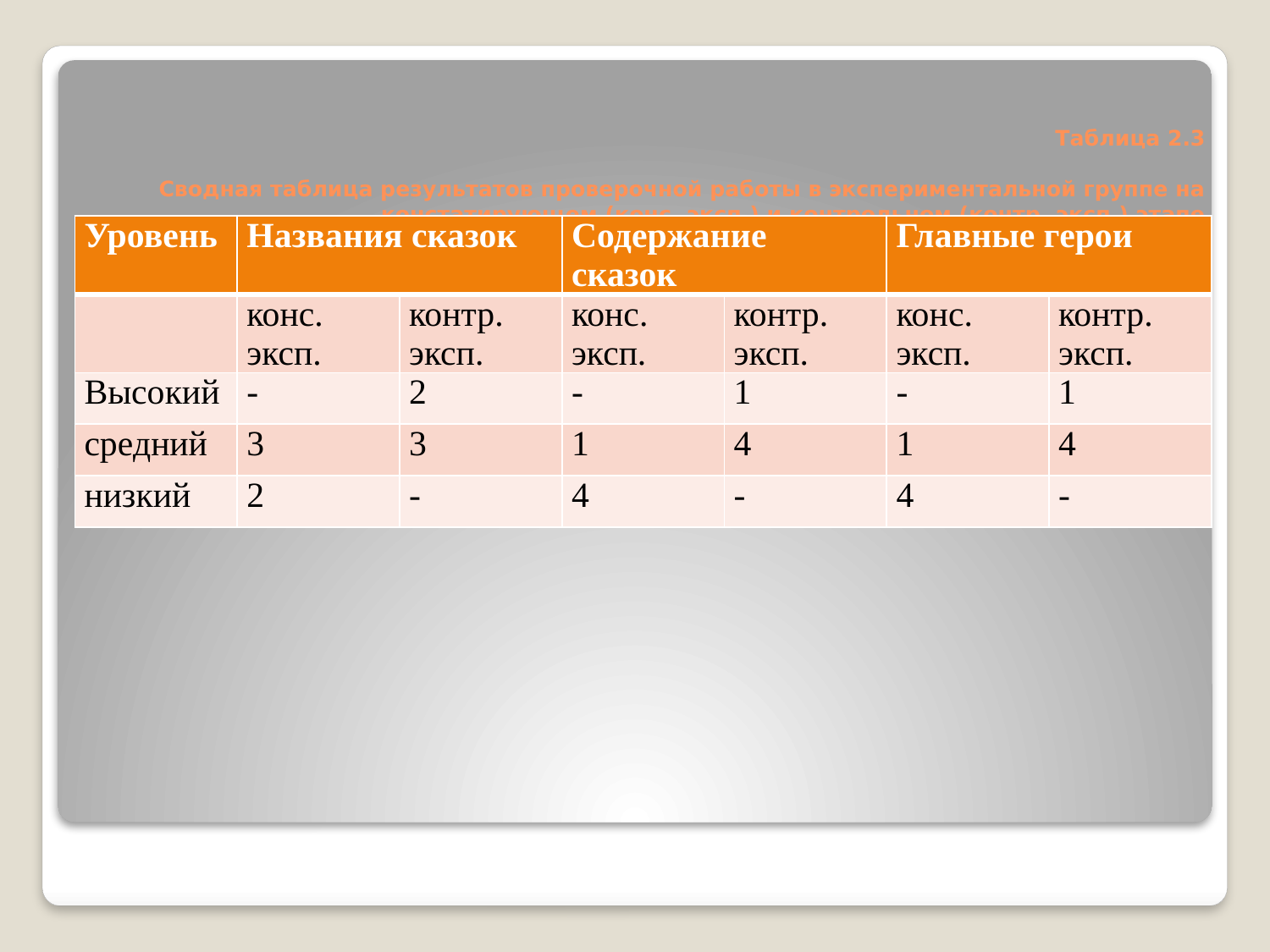

# Таблица 2.3   Сводная таблица результатов проверочной работы в экспериментальной группе на констатирующем (конс. эксп.) и контрольном (контр. эксп.) этапе
| Уровень | Названия сказок |  | Содержание сказок |  | Главные герои |  |
| --- | --- | --- | --- | --- | --- | --- |
|  | конс. эксп. | контр. эксп. | конс. эксп. | контр. эксп. | конс. эксп. | контр. эксп. |
| Высокий | - | 2 | - | 1 | - | 1 |
| средний | 3 | 3 | 1 | 4 | 1 | 4 |
| низкий | 2 | - | 4 | - | 4 | - |